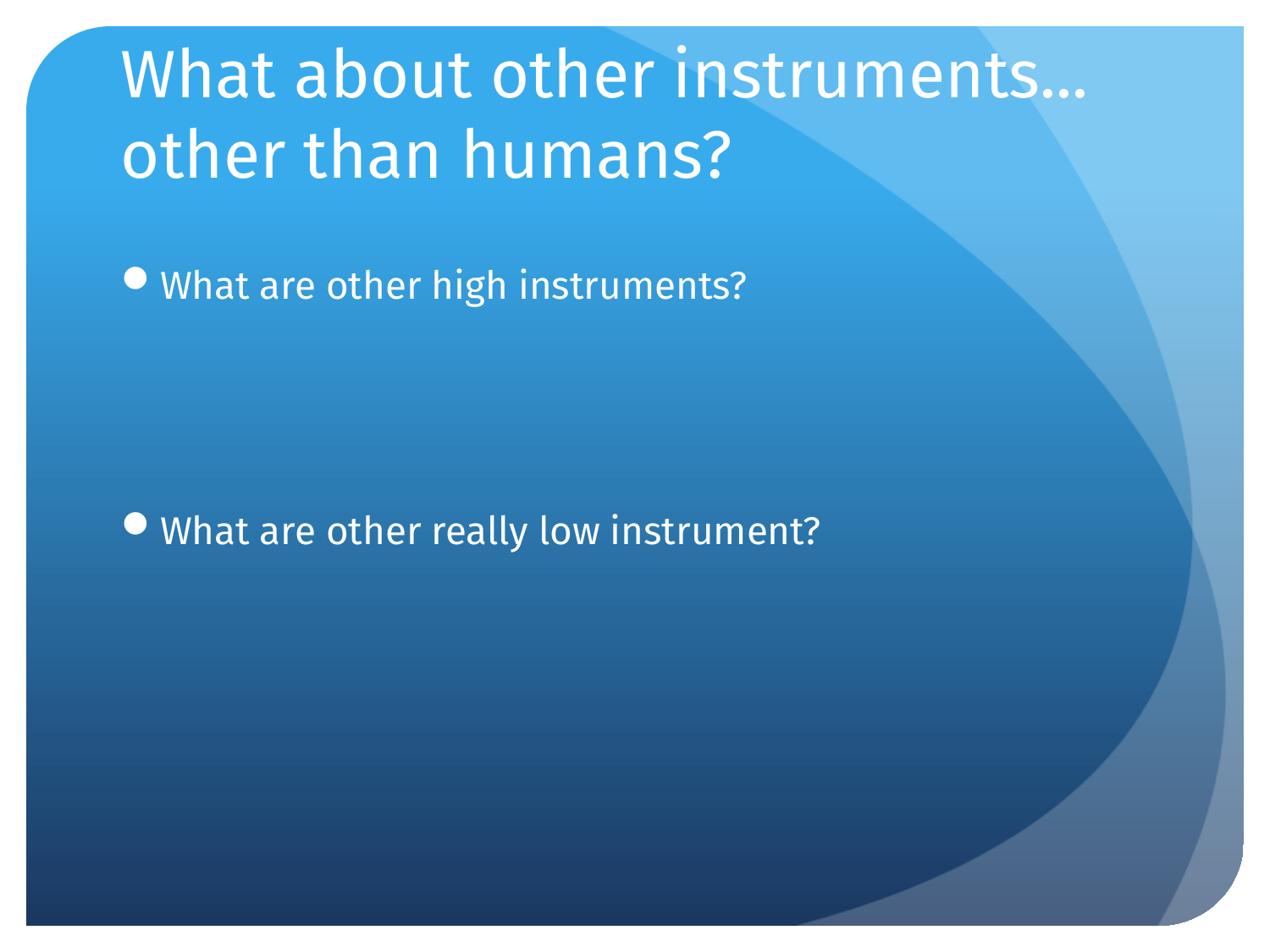

# What about other instruments... other than humans?
What are other high instruments?

What are other really low instrument?